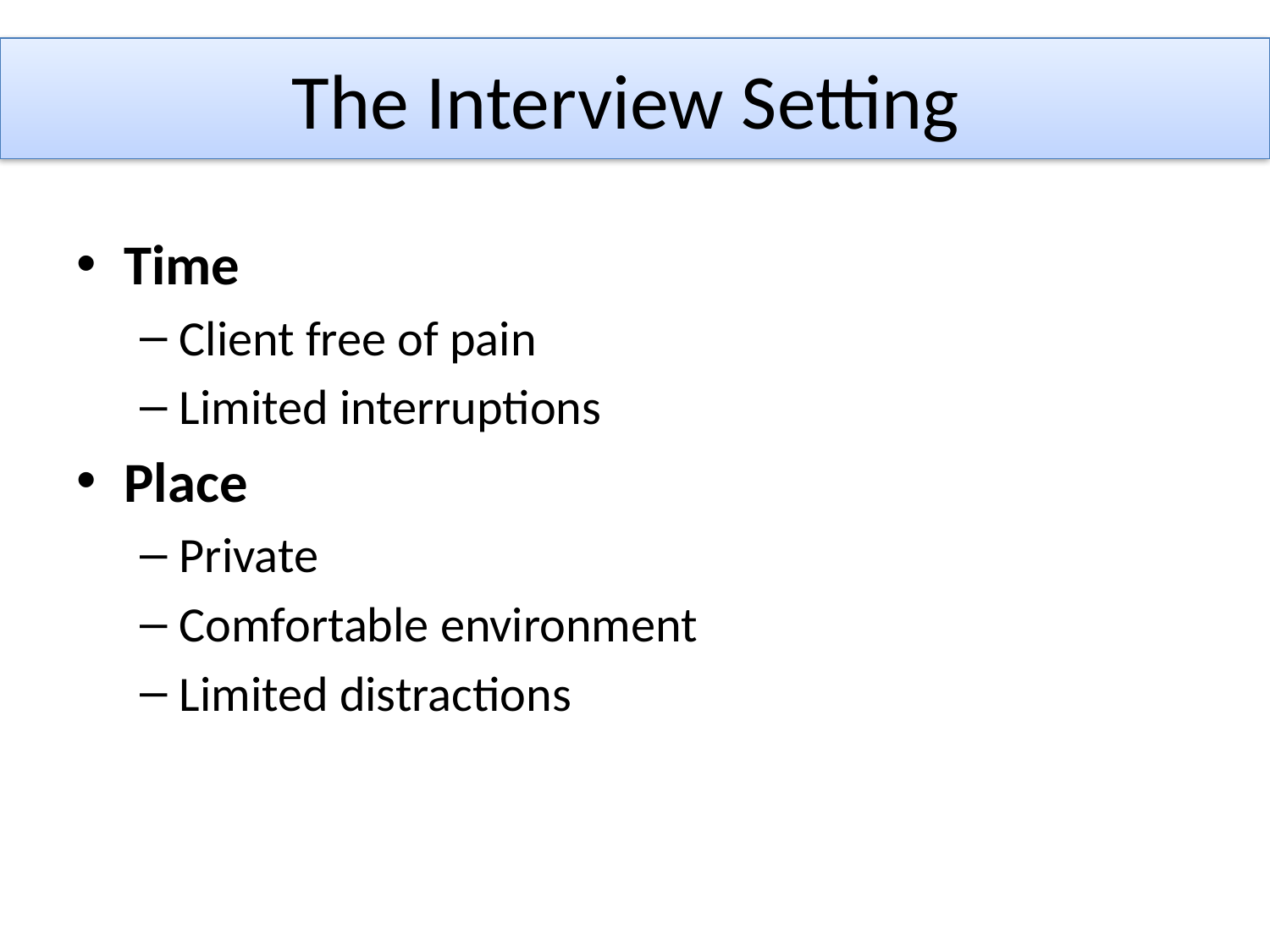

# The Interview Setting
Time
Client free of pain
Limited interruptions
Place
Private
Comfortable environment
Limited distractions